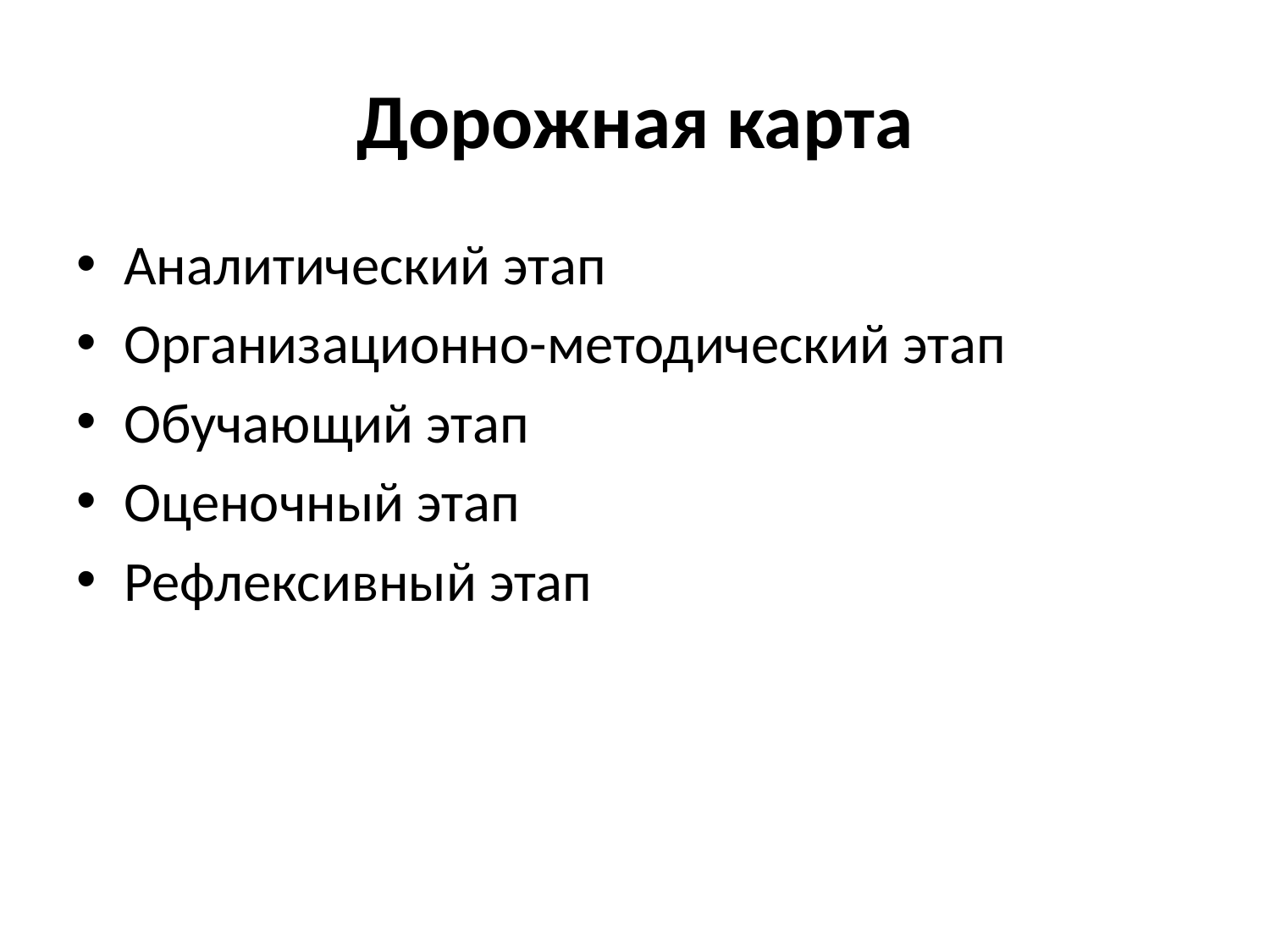

# Дорожная карта
Аналитический этап
Организационно-методический этап
Обучающий этап
Оценочный этап
Рефлексивный этап